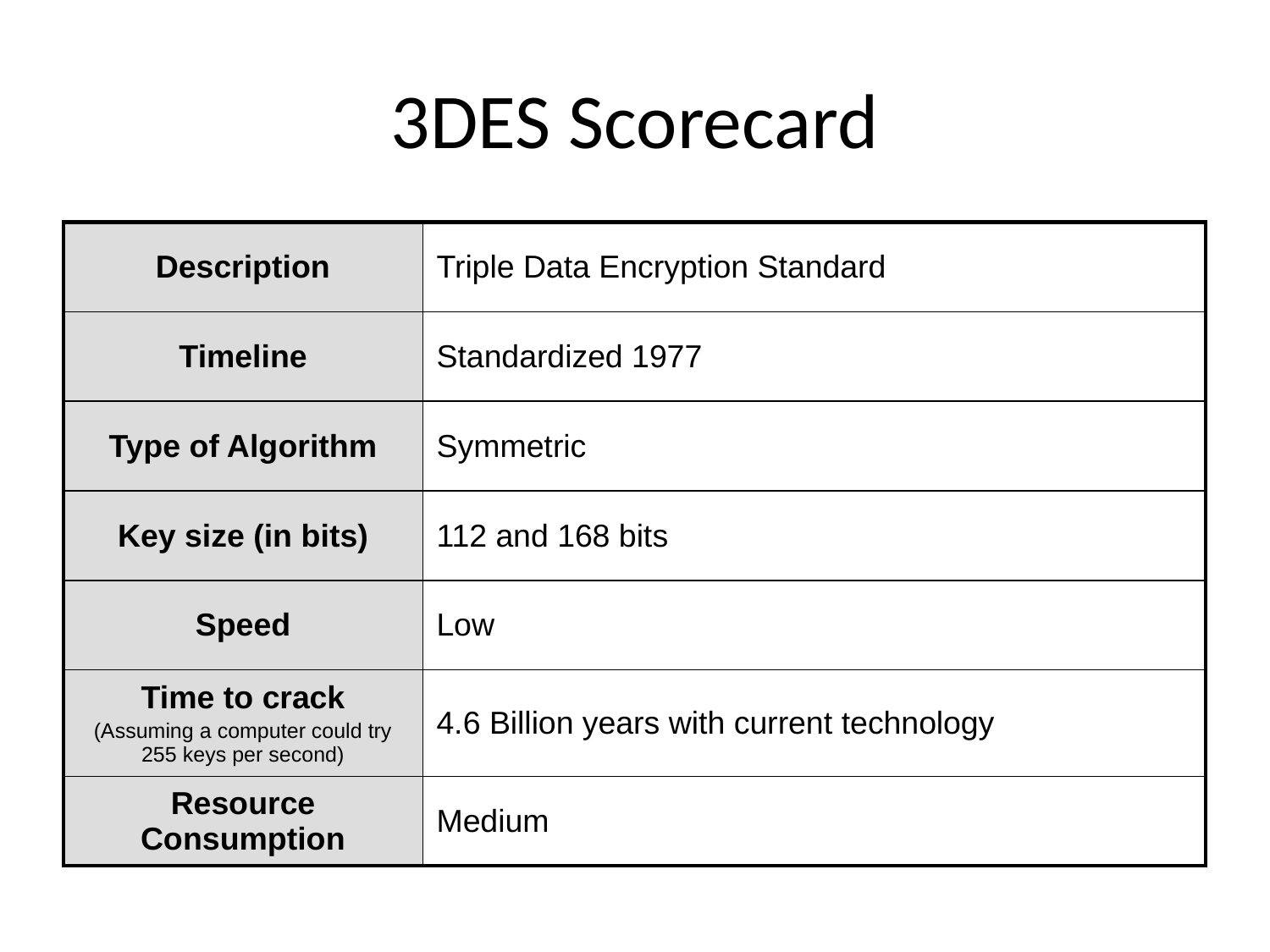

# 3DES Scorecard
| Description | Triple Data Encryption Standard |
| --- | --- |
| Timeline | Standardized 1977 |
| Type of Algorithm | Symmetric |
| Key size (in bits) | 112 and 168 bits |
| Speed | Low |
| Time to crack (Assuming a computer could try 255 keys per second) | 4.6 Billion years with current technology |
| Resource Consumption | Medium |